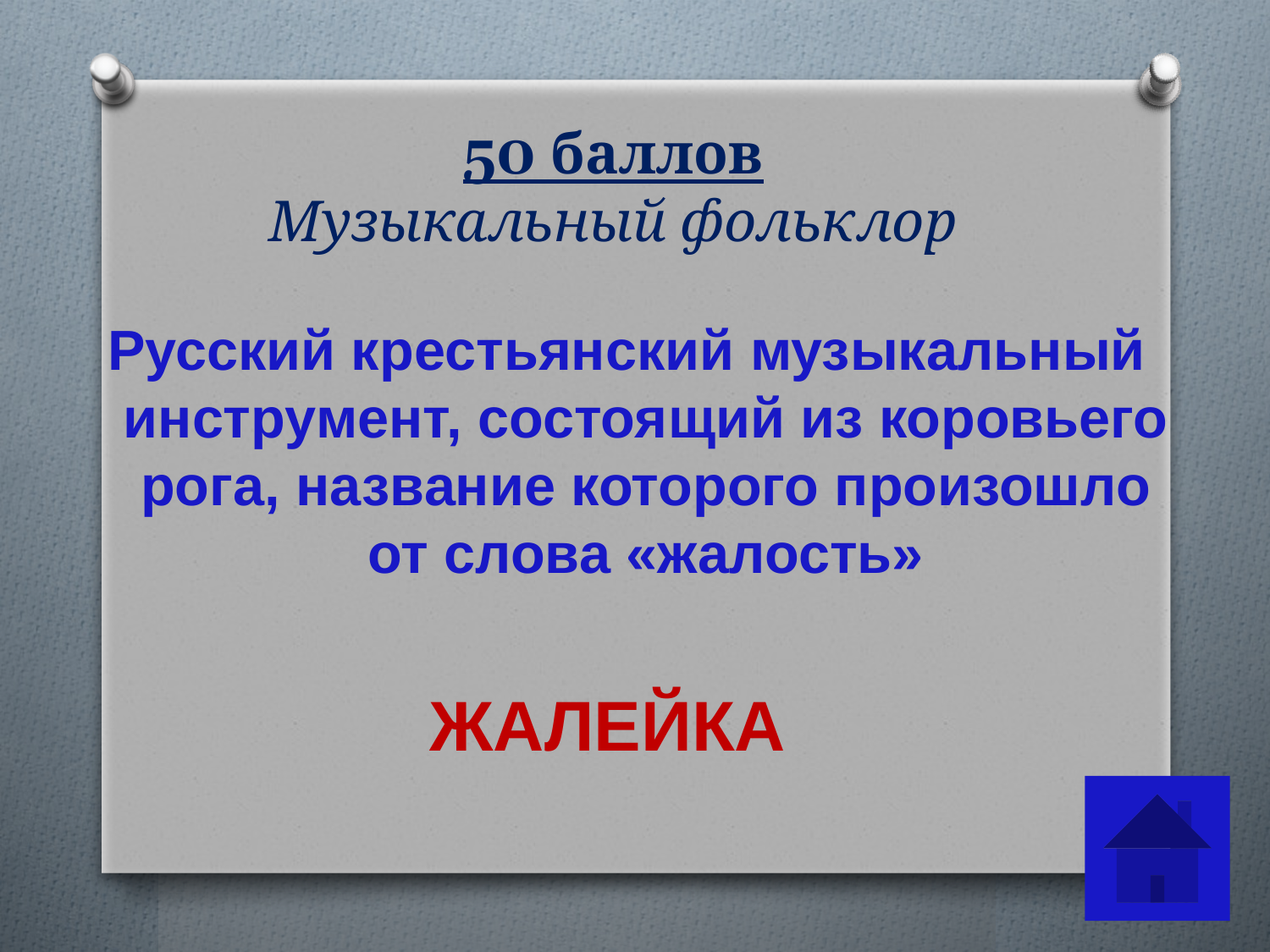

# 50 баллов Музыкальный фольклор
Русский крестьянский музыкальный инструмент, состоящий из коровьего рога, название которого произошло от слова «жалость»
ЖАЛЕЙКА